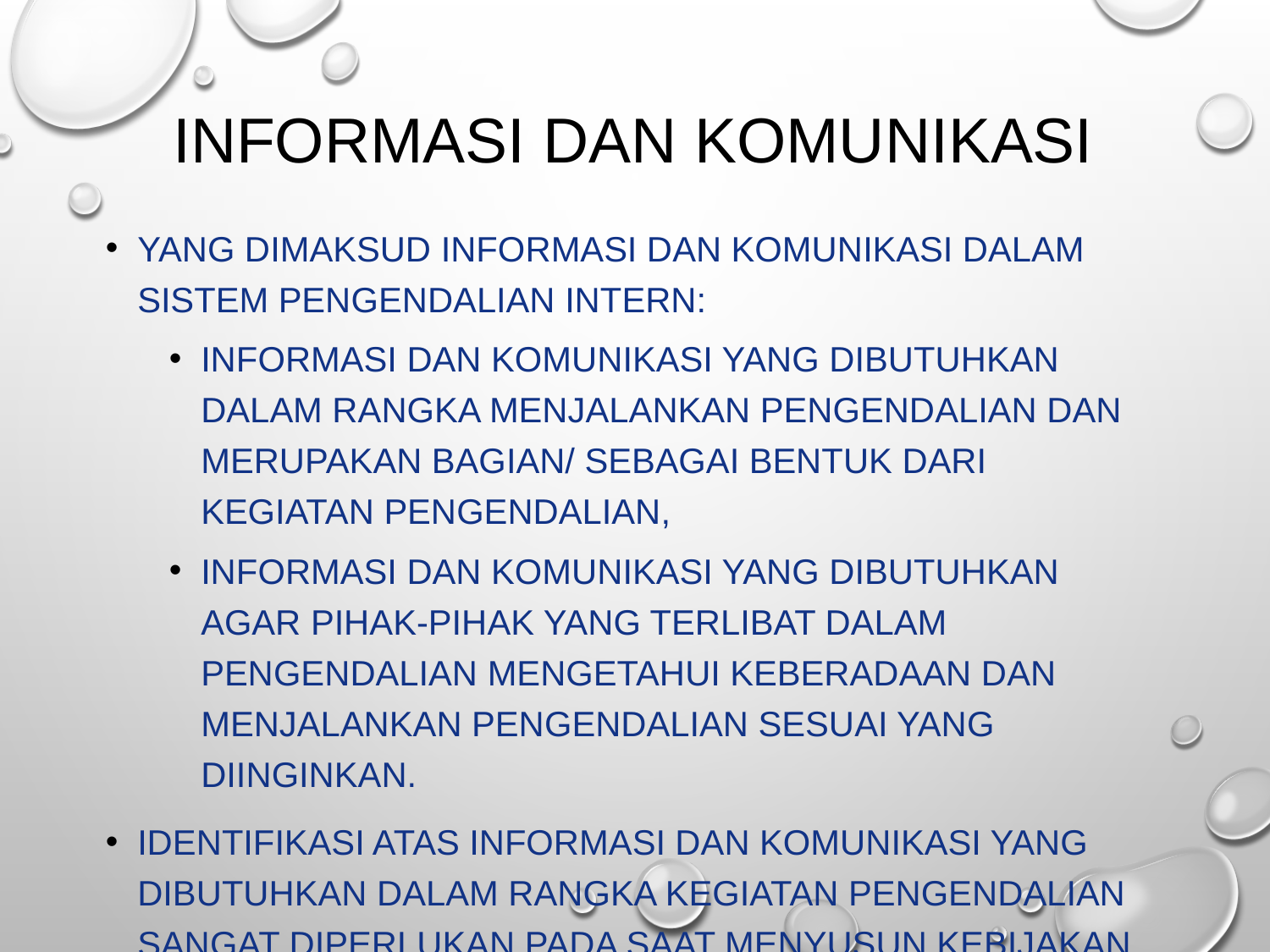

# Informasi dan Komunikasi
Yang dimaksud informasi dan komunikasi dalam sistem pengendalian intern:
informasi dan komunikasi yang dibutuhkan dalam rangka menjalankan pengendalian dan merupakan bagian/ sebagai bentuk dari kegiatan pengendalian,
informasi dan komunikasi yang dibutuhkan agar pihak-pihak yang terlibat dalam pengendalian mengetahui keberadaan dan menjalankan pengendalian sesuai yang diinginkan.
Identifikasi atas informasi dan komunikasi yang dibutuhkan dalam rangka kegiatan pengendalian sangat diperlukan pada saat menyusun kebijakan dan prosedur operasi standar.